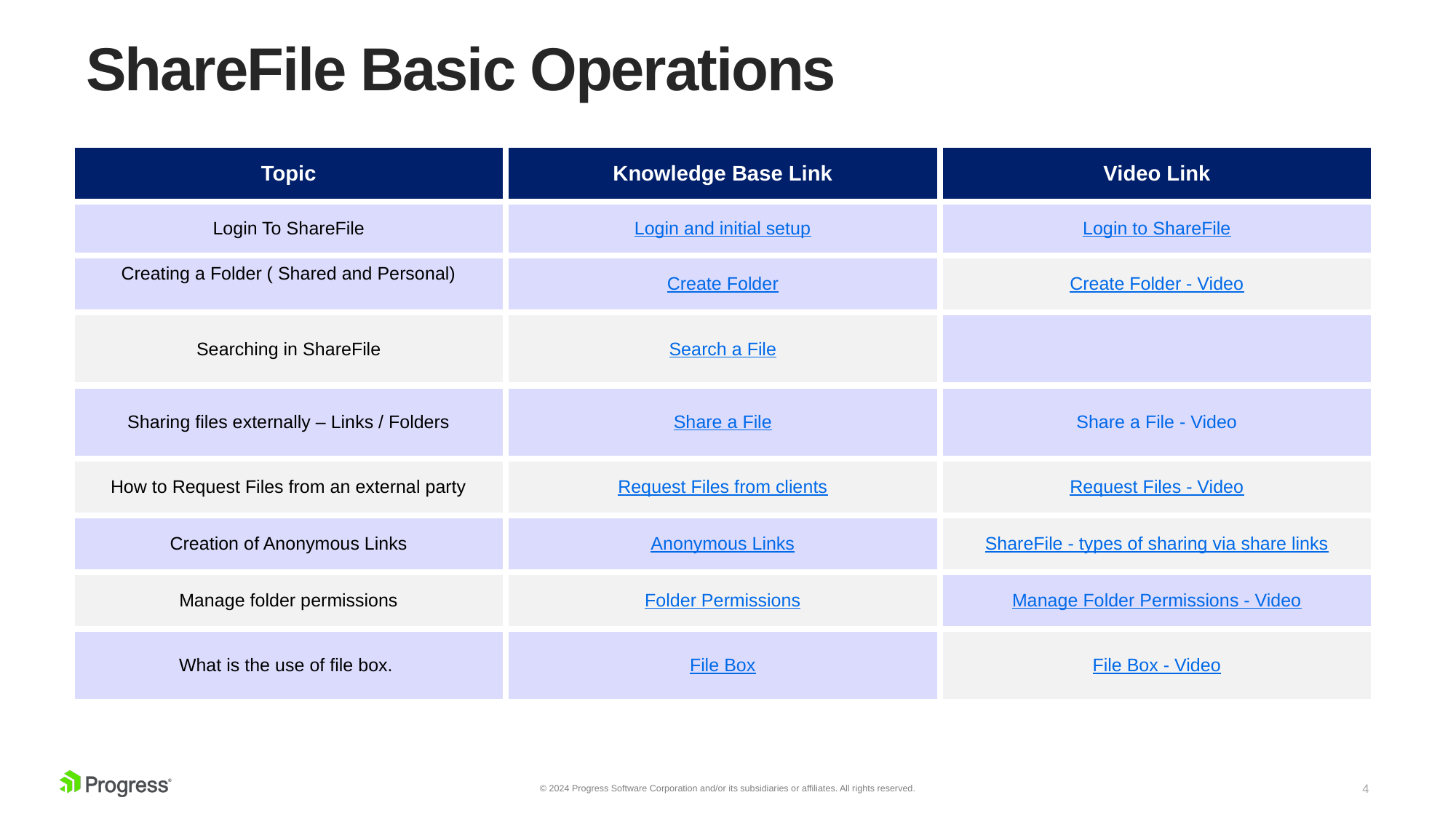

# ShareFile Basic Operations
| Topic | Knowledge Base Link | Video Link |
| --- | --- | --- |
| Login To ShareFile | Login and initial setup | Login to ShareFile |
| Creating a Folder ( Shared and Personal) | Create Folder | Create Folder - Video |
| Searching in ShareFile | Search a File |  |
| Sharing files externally – Links / Folders | Share a File | Share a File - Video |
| How to Request Files from an external party | Request Files from clients | Request Files - Video |
| Creation of Anonymous Links | Anonymous Links | ShareFile - types of sharing via share links |
| Manage folder permissions | Folder Permissions | Manage Folder Permissions - Video |
| What is the use of file box. | File Box | File Box - Video |